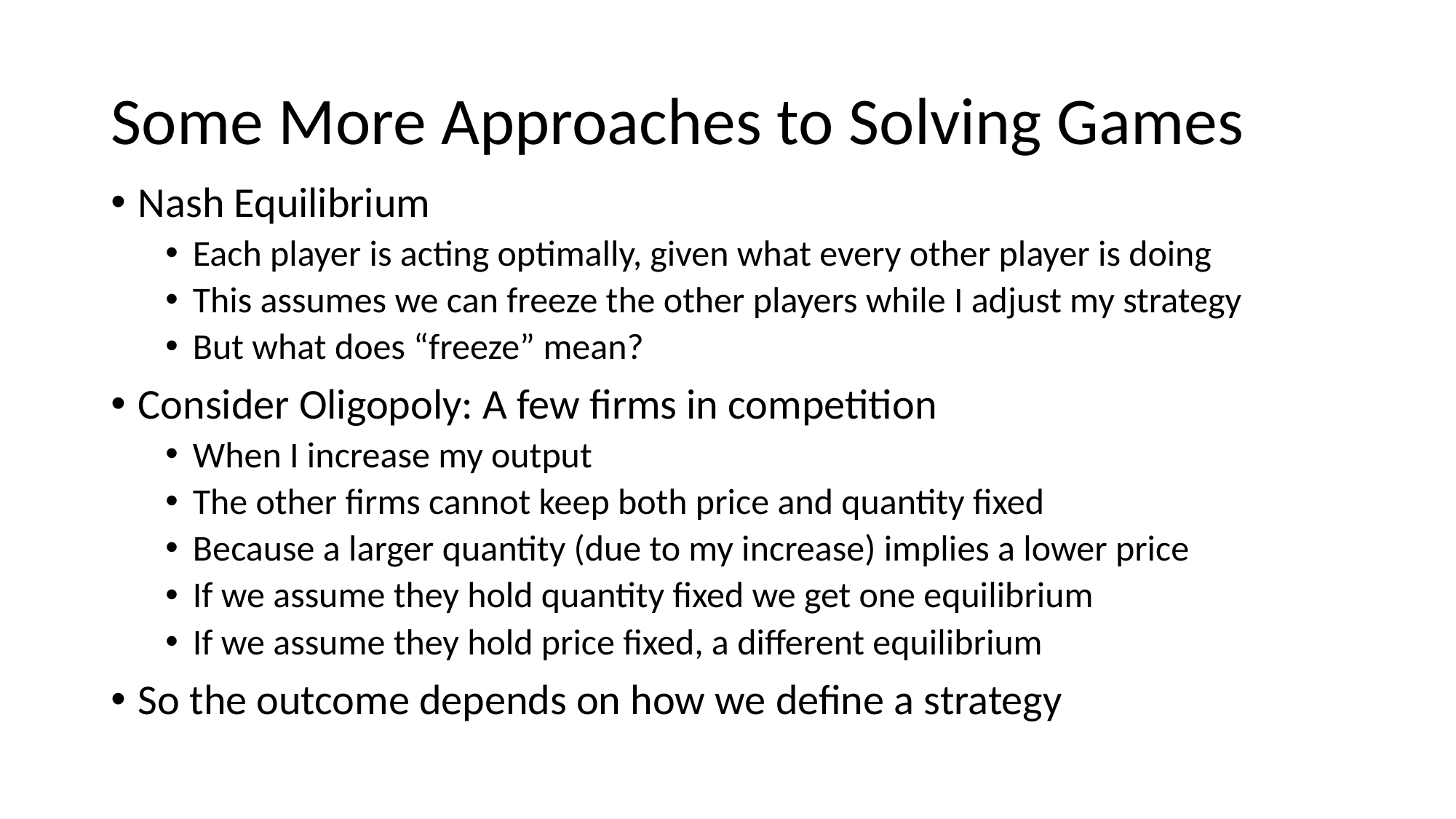

# Some More Approaches to Solving Games
Nash Equilibrium
Each player is acting optimally, given what every other player is doing
This assumes we can freeze the other players while I adjust my strategy
But what does “freeze” mean?
Consider Oligopoly: A few firms in competition
When I increase my output
The other firms cannot keep both price and quantity fixed
Because a larger quantity (due to my increase) implies a lower price
If we assume they hold quantity fixed we get one equilibrium
If we assume they hold price fixed, a different equilibrium
So the outcome depends on how we define a strategy